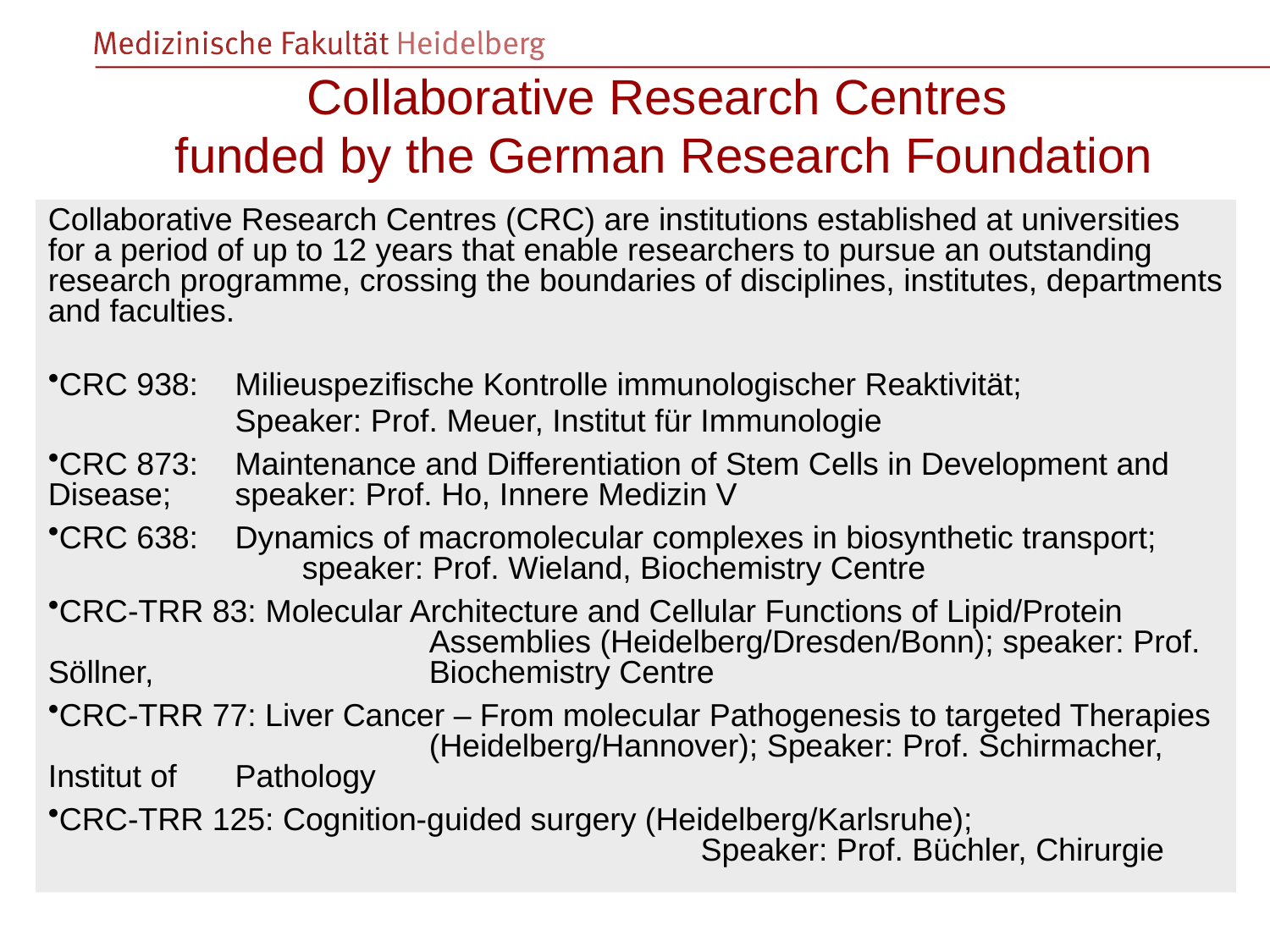

# Collaborative Research Centres funded by the German Research Foundation
Collaborative Research Centres (CRC) are institutions established at universities for a period of up to 12 years that enable researchers to pursue an outstanding research programme, crossing the boundaries of disciplines, institutes, departments and faculties.

CRC 938: 	Milieuspezifische Kontrolle immunologischer Reaktivität;
	Speaker: Prof. Meuer, Institut für Immunologie
CRC 873: 	Maintenance and Differentiation of Stem Cells in Development and 	Disease; 	speaker: Prof. Ho, Innere Medizin V
CRC 638: 	Dynamics of macromolecular complexes in biosynthetic transport; 			speaker: Prof. Wieland, Biochemistry Centre
CRC-TRR 83: Molecular Architecture and Cellular Functions of Lipid/Protein 				Assemblies (Heidelberg/Dresden/Bonn); speaker: Prof. Söllner, 			Biochemistry Centre
CRC-TRR 77: Liver Cancer – From molecular Pathogenesis to targeted Therapies 			(Heidelberg/Hannover); Speaker: Prof. Schirmacher, Institut of 	Pathology
CRC-TRR 125: Cognition-guided surgery (Heidelberg/Karlsruhe); 							  Speaker: Prof. Büchler, Chirurgie